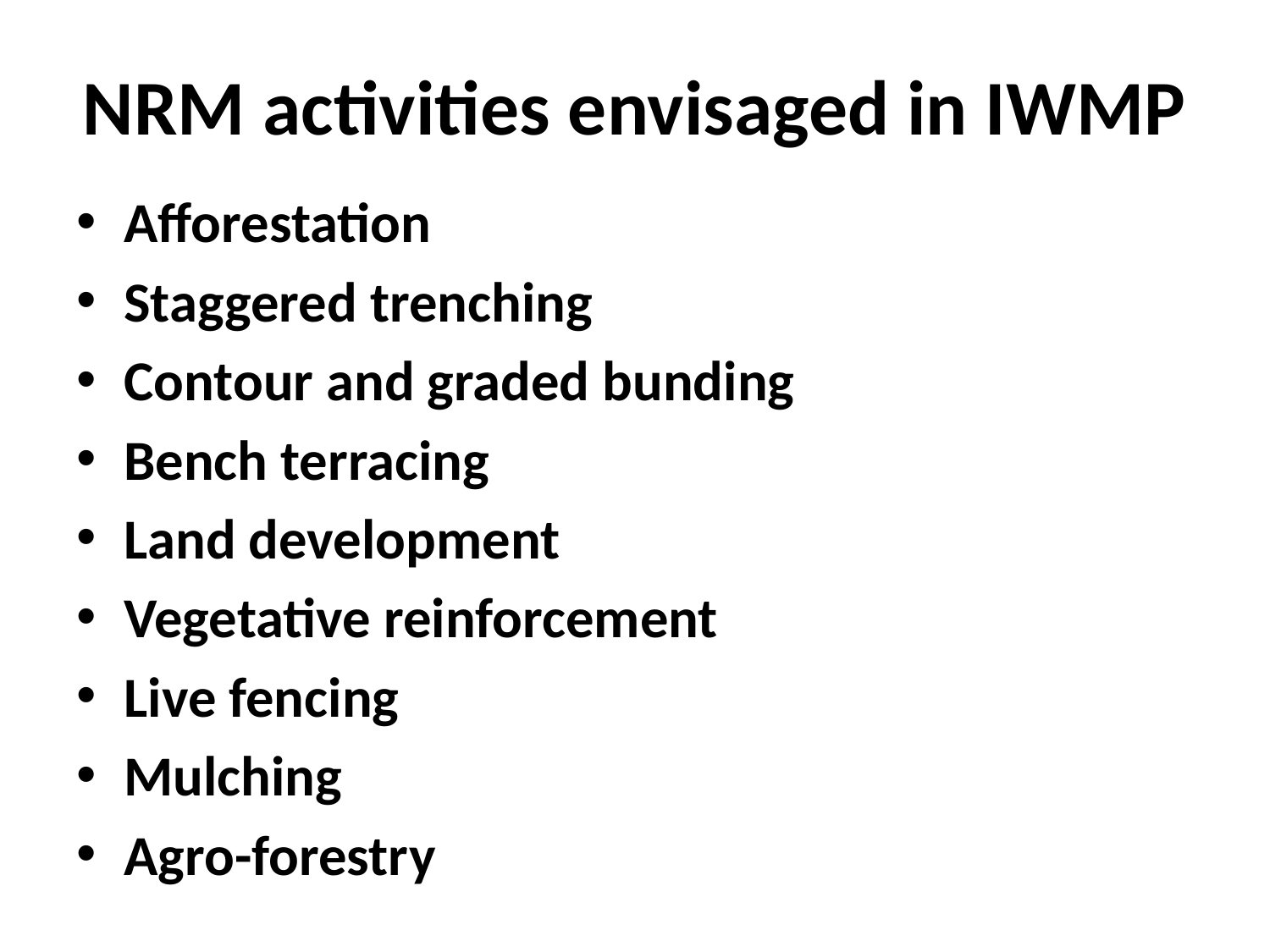

# NRM activities envisaged in IWMP
Afforestation
Staggered trenching
Contour and graded bunding
Bench terracing
Land development
Vegetative reinforcement
Live fencing
Mulching
Agro-forestry